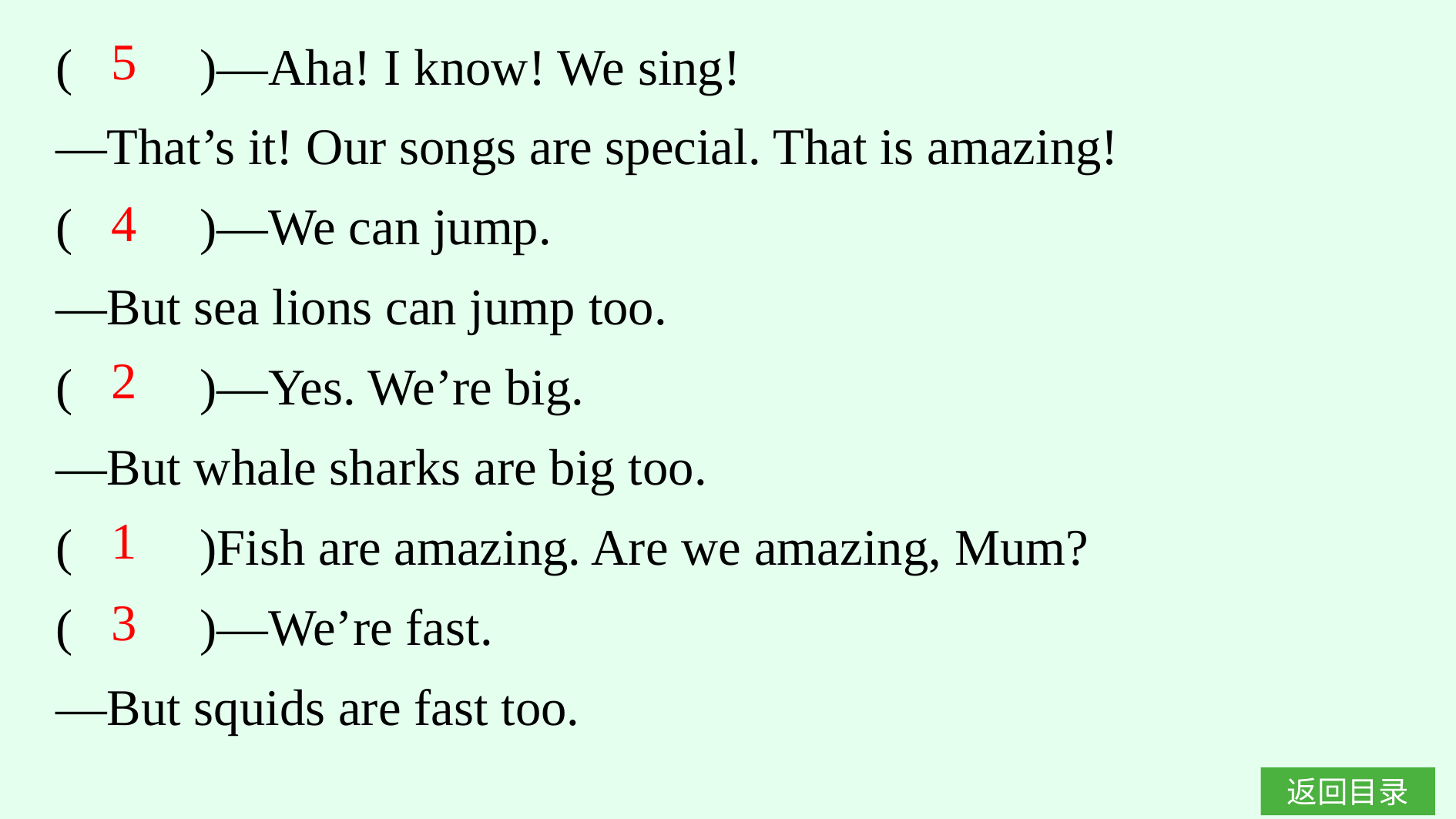

(　　)—Aha! I know! We sing!
—That’s it! Our songs are special. That is amazing!
(　　)—We can jump.
—But sea lions can jump too.
(　　)—Yes. We’re big.
—But whale sharks are big too.
(　　)Fish are amazing. Are we amazing, Mum?
(　　)—We’re fast.
—But squids are fast too.
5
4
2
1
3